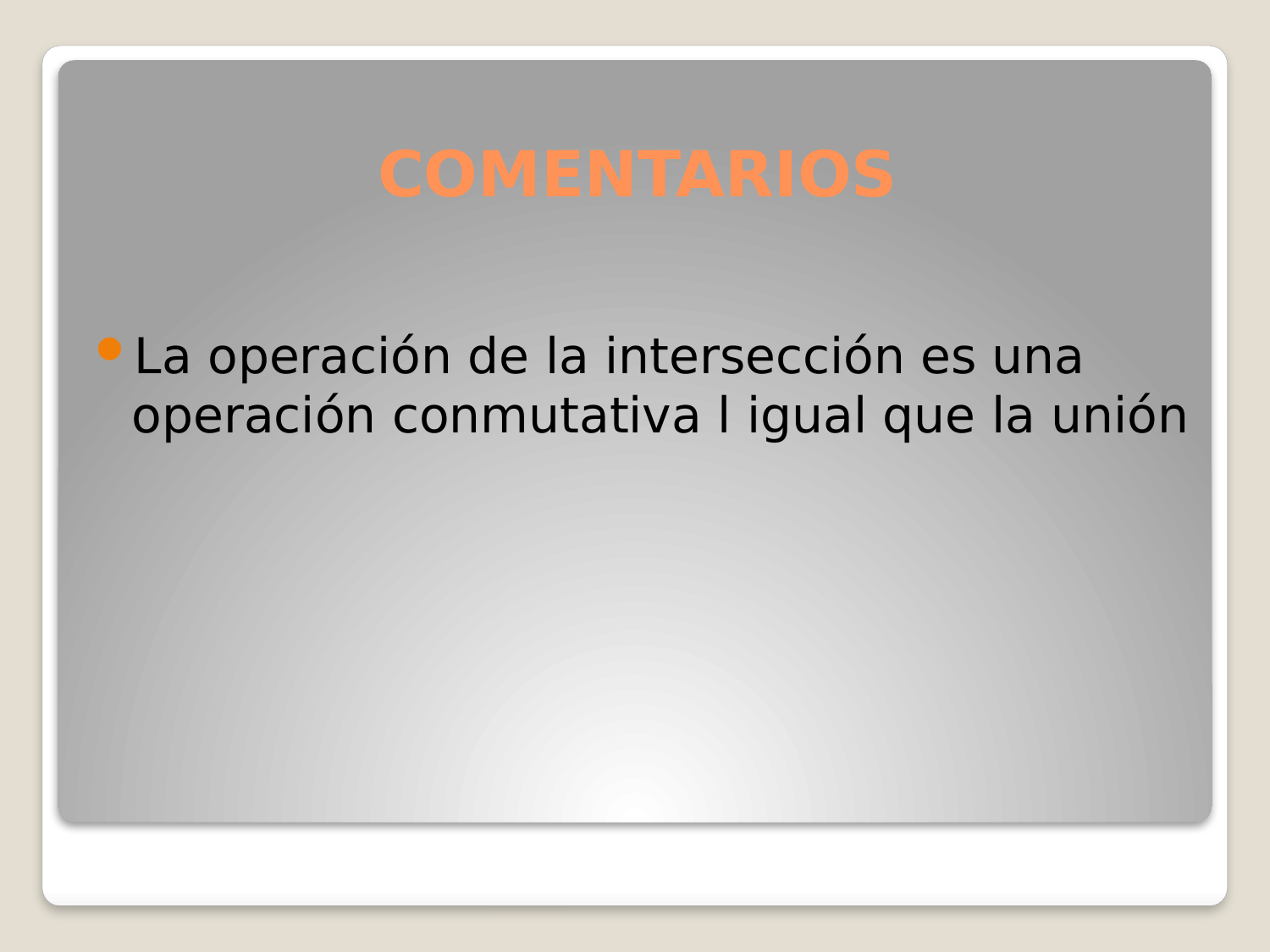

# COMENTARIOS

La operación de la intersección es una operación conmutativa l igual que la unión